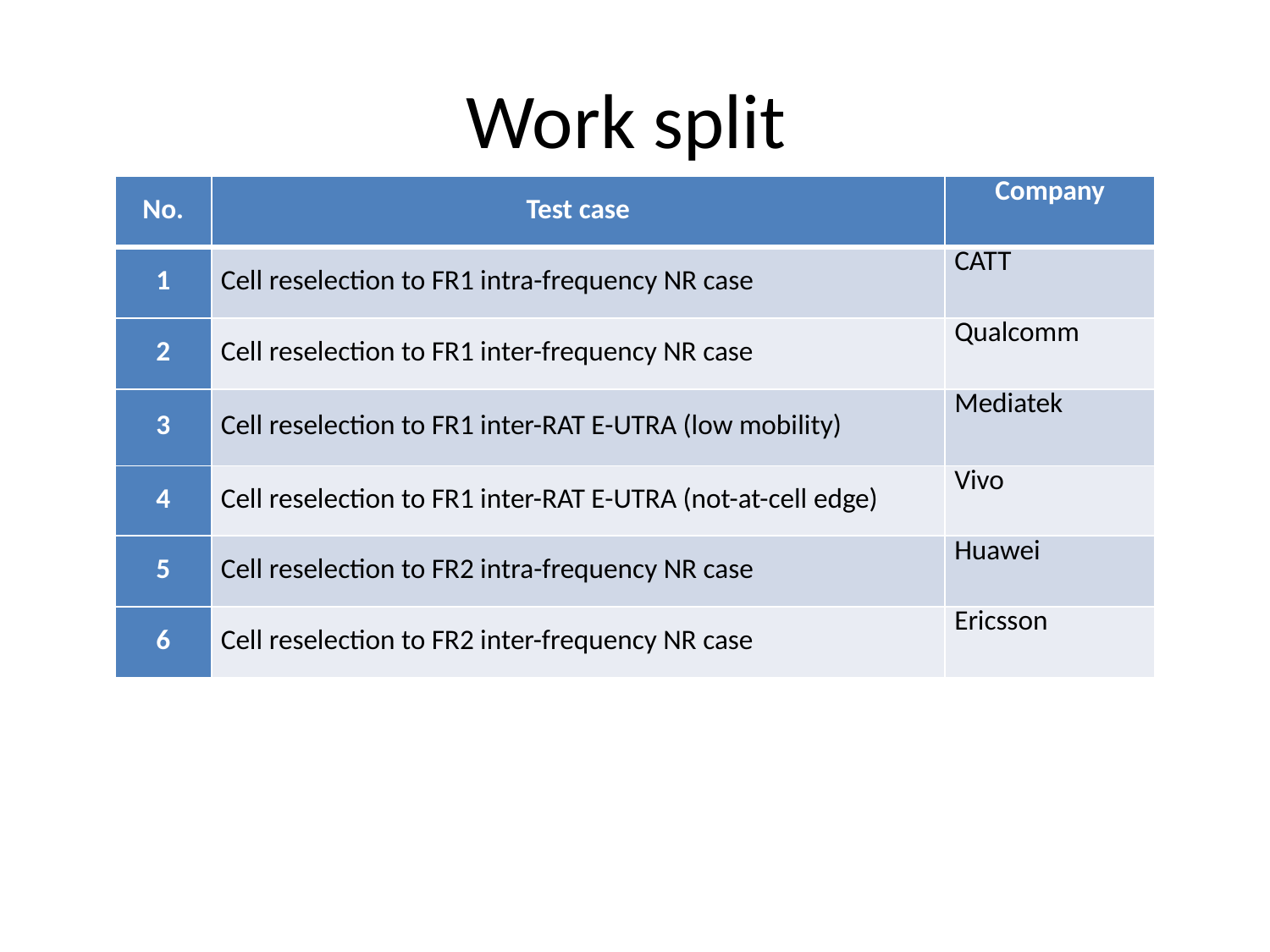

# Work split
| No. | Test case | Company |
| --- | --- | --- |
| 1 | Cell reselection to FR1 intra-frequency NR case | CATT |
| 2 | Cell reselection to FR1 inter-frequency NR case | Qualcomm |
| 3 | Cell reselection to FR1 inter-RAT E-UTRA (low mobility) | Mediatek |
| 4 | Cell reselection to FR1 inter-RAT E-UTRA (not-at-cell edge) | Vivo |
| 5 | Cell reselection to FR2 intra-frequency NR case | Huawei |
| 6 | Cell reselection to FR2 inter-frequency NR case | Ericsson |